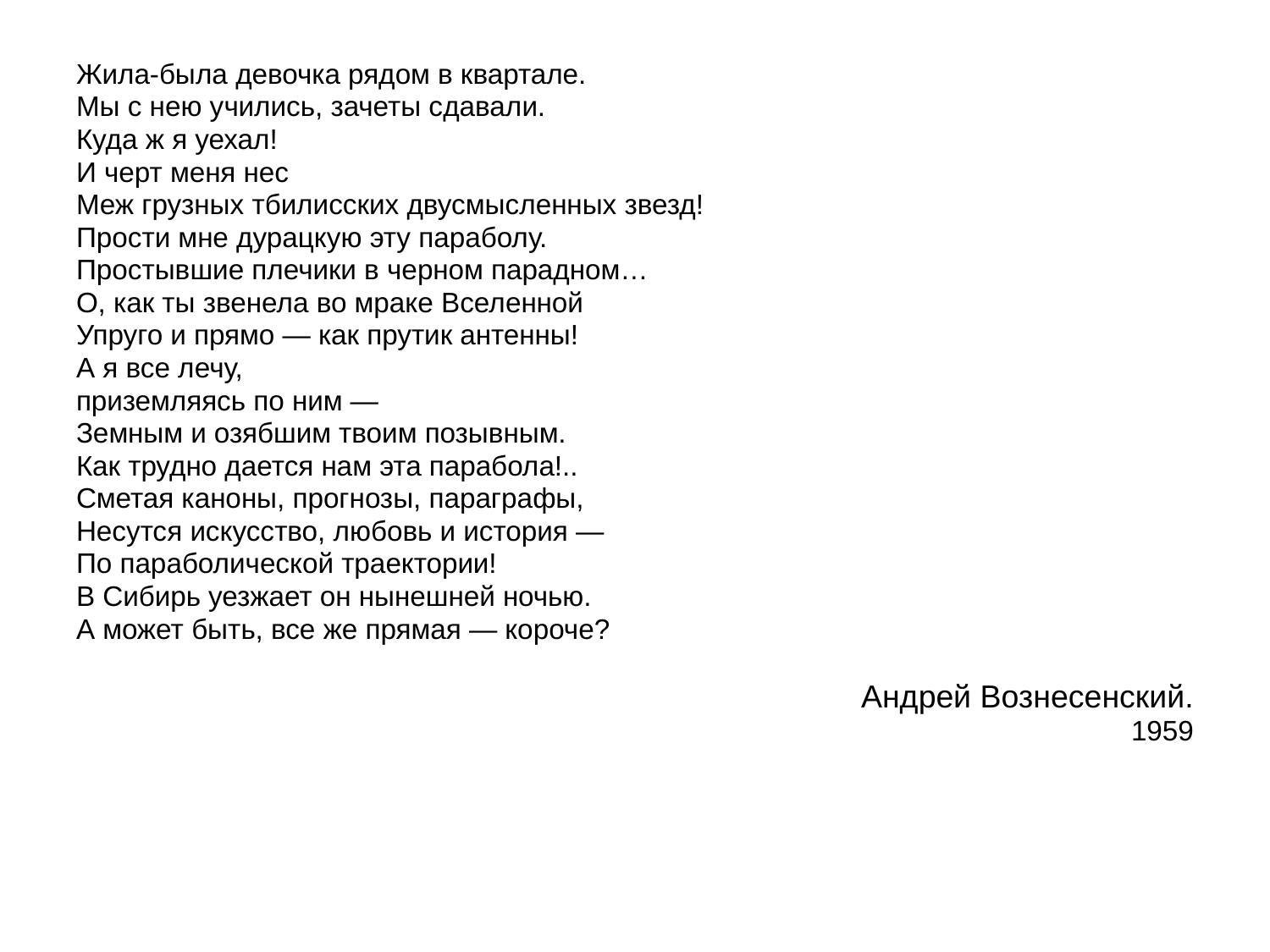

Жила-была девочка рядом в квартале.
Мы с нею учились, зачеты сдавали.
Куда ж я уехал!
И черт меня нес
Меж грузных тбилисских двусмысленных звезд!
Прости мне дурацкую эту параболу.
Простывшие плечики в черном парадном…
О, как ты звенела во мраке Вселенной
Упруго и прямо — как прутик антенны!
А я все лечу,
приземляясь по ним —
Земным и озябшим твоим позывным.
Как трудно дается нам эта парабола!..
Сметая каноны, прогнозы, параграфы,
Несутся искусство, любовь и история —
По параболической траектории!
В Сибирь уезжает он нынешней ночью.
А может быть, все же прямая — короче?

Андрей Вознесенский.
1959